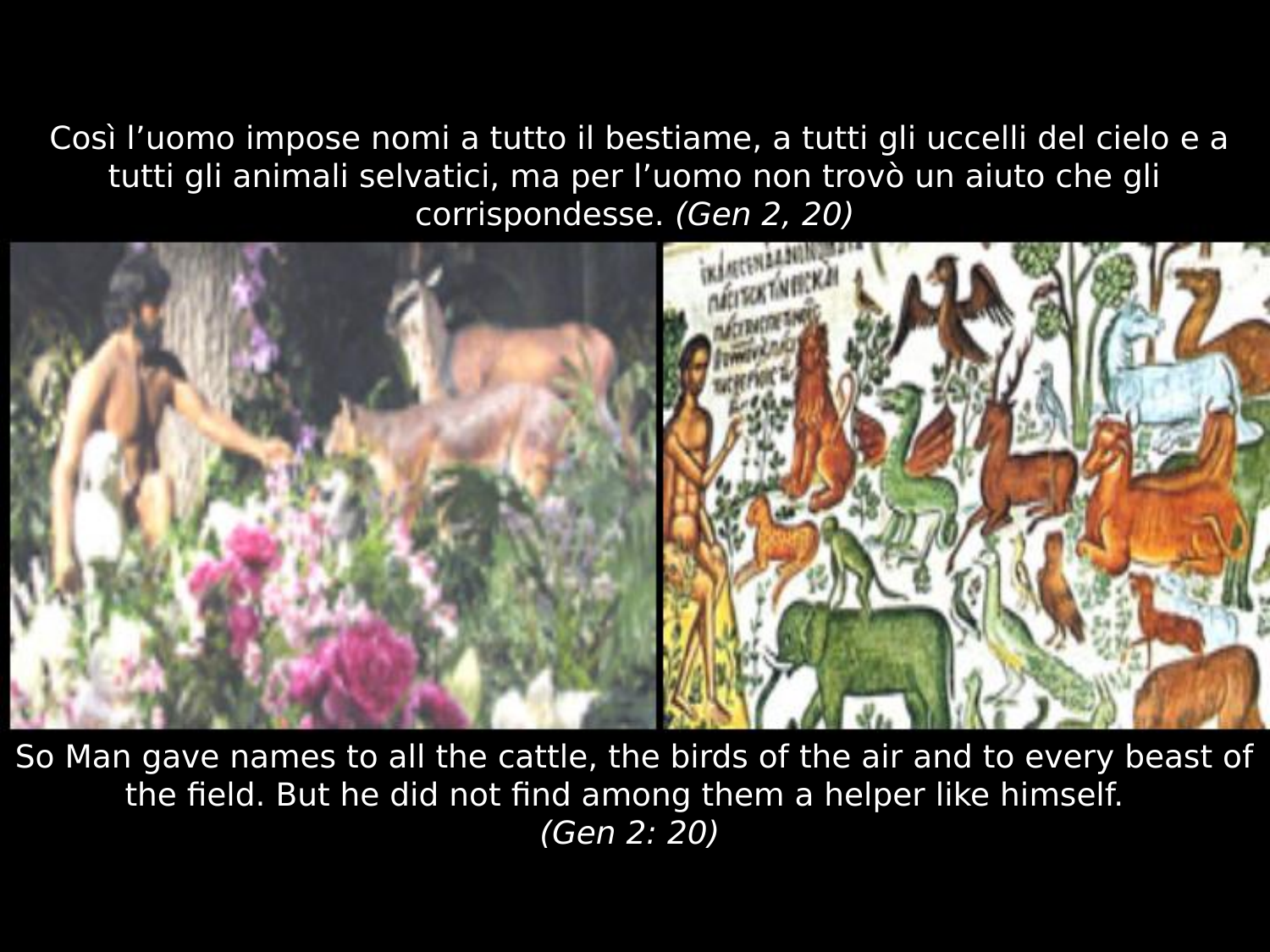

# Così l’uomo impose nomi a tutto il bestiame, a tutti gli uccelli del cielo e a tutti gli animali selvatici, ma per l’uomo non trovò un aiuto che gli corrispondesse. (Gen 2, 20)
So Man gave names to all the cattle, the birds of the air and to every beast of the field. But he did not find among them a helper like himself.
(Gen 2: 20)